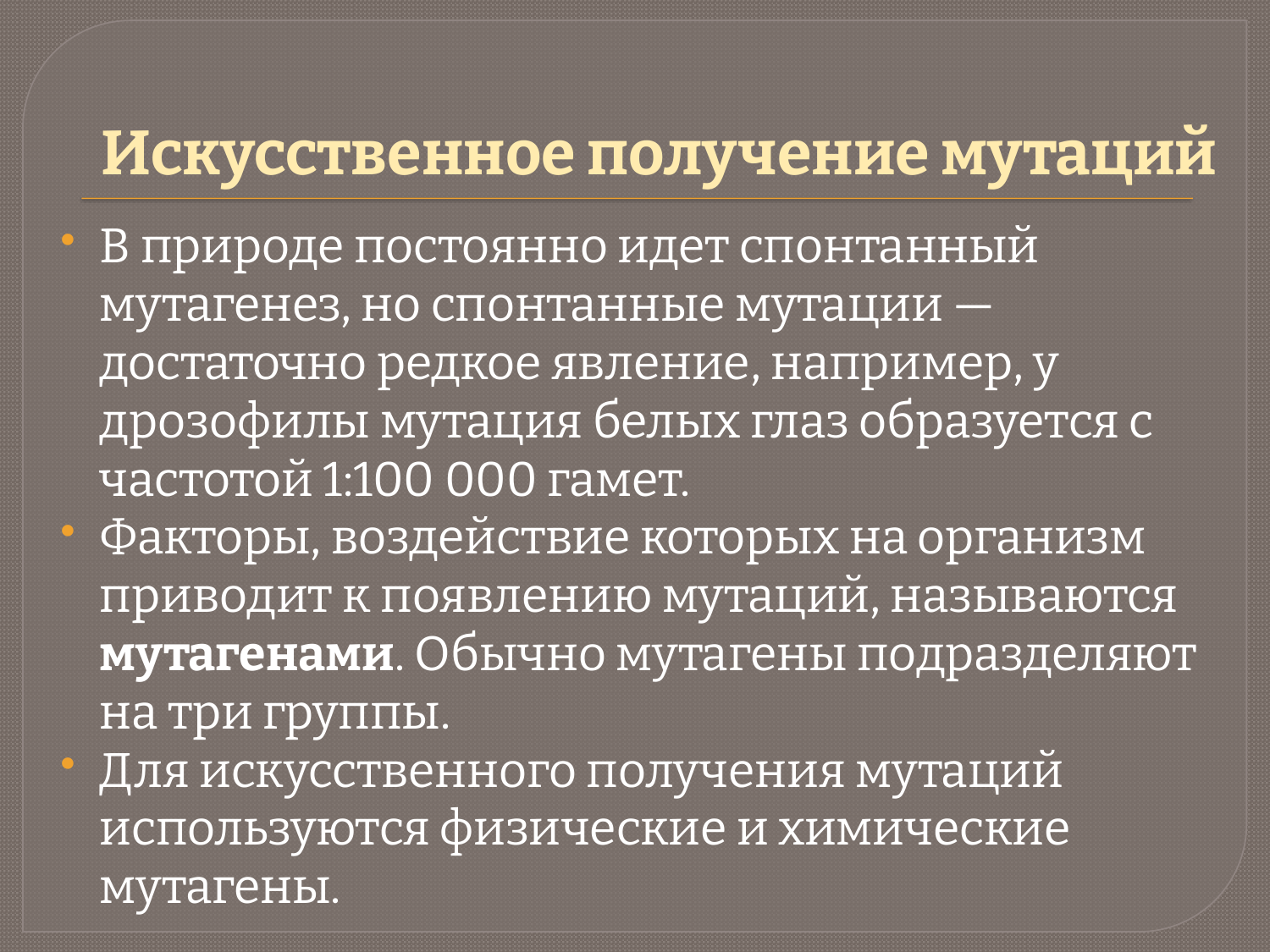

# Искусственное получение мутаций
В природе постоянно идет спонтанный мутагенез, но спонтанные мутации — достаточно редкое явление, например, у дрозофилы мутация белых глаз образуется с частотой 1:100 000 гамет.
Факторы, воздействие которых на организм приводит к появлению мутаций, называются мутагенами. Обычно мутагены подразделяют на три группы.
Для искусственного получения мутаций используются физические и химические мутагены.